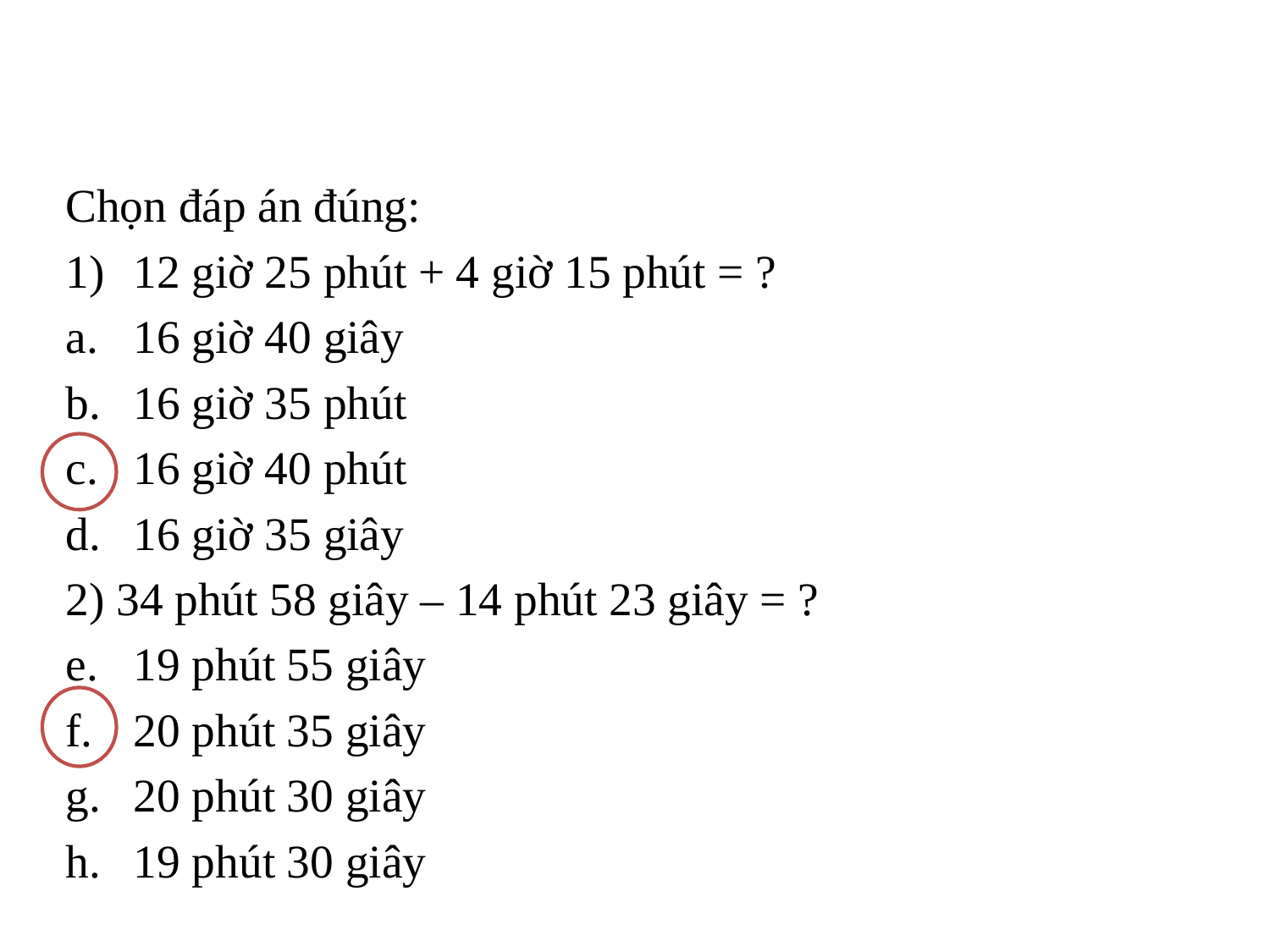

Chọn đáp án đúng:
12 giờ 25 phút + 4 giờ 15 phút = ?
16 giờ 40 giây
16 giờ 35 phút
16 giờ 40 phút
16 giờ 35 giây
2) 34 phút 58 giây – 14 phút 23 giây = ?
19 phút 55 giây
20 phút 35 giây
20 phút 30 giây
19 phút 30 giây